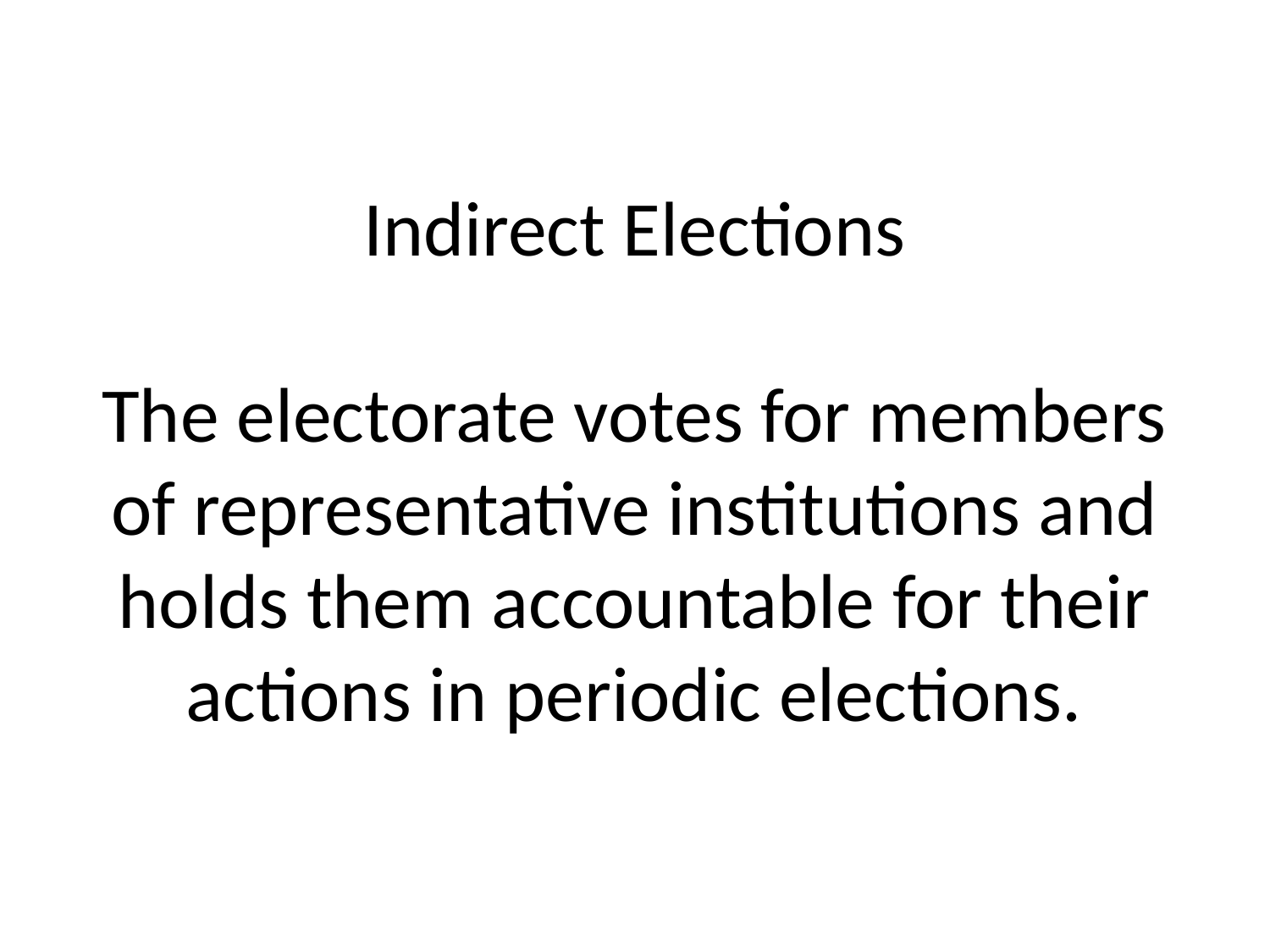

# Indirect Elections The electorate votes for members of representative institutions and holds them accountable for their actions in periodic elections.